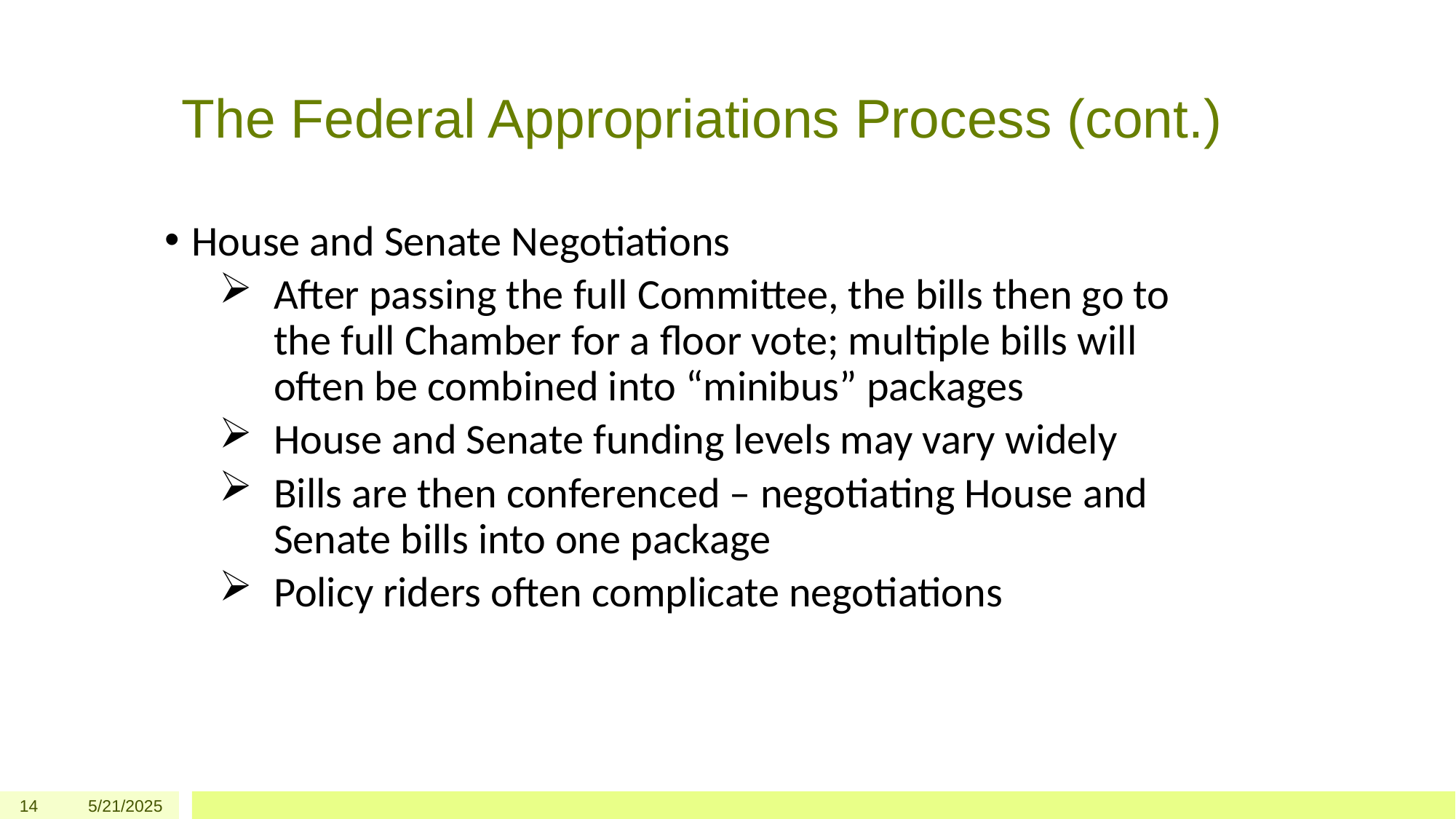

# The Federal Appropriations Process (cont.)

House and Senate Negotiations
After passing the full Committee, the bills then go to the full Chamber for a floor vote; multiple bills will often be combined into “minibus” packages
House and Senate funding levels may vary widely
Bills are then conferenced – negotiating House and Senate bills into one package
Policy riders often complicate negotiations
14
5/21/2025